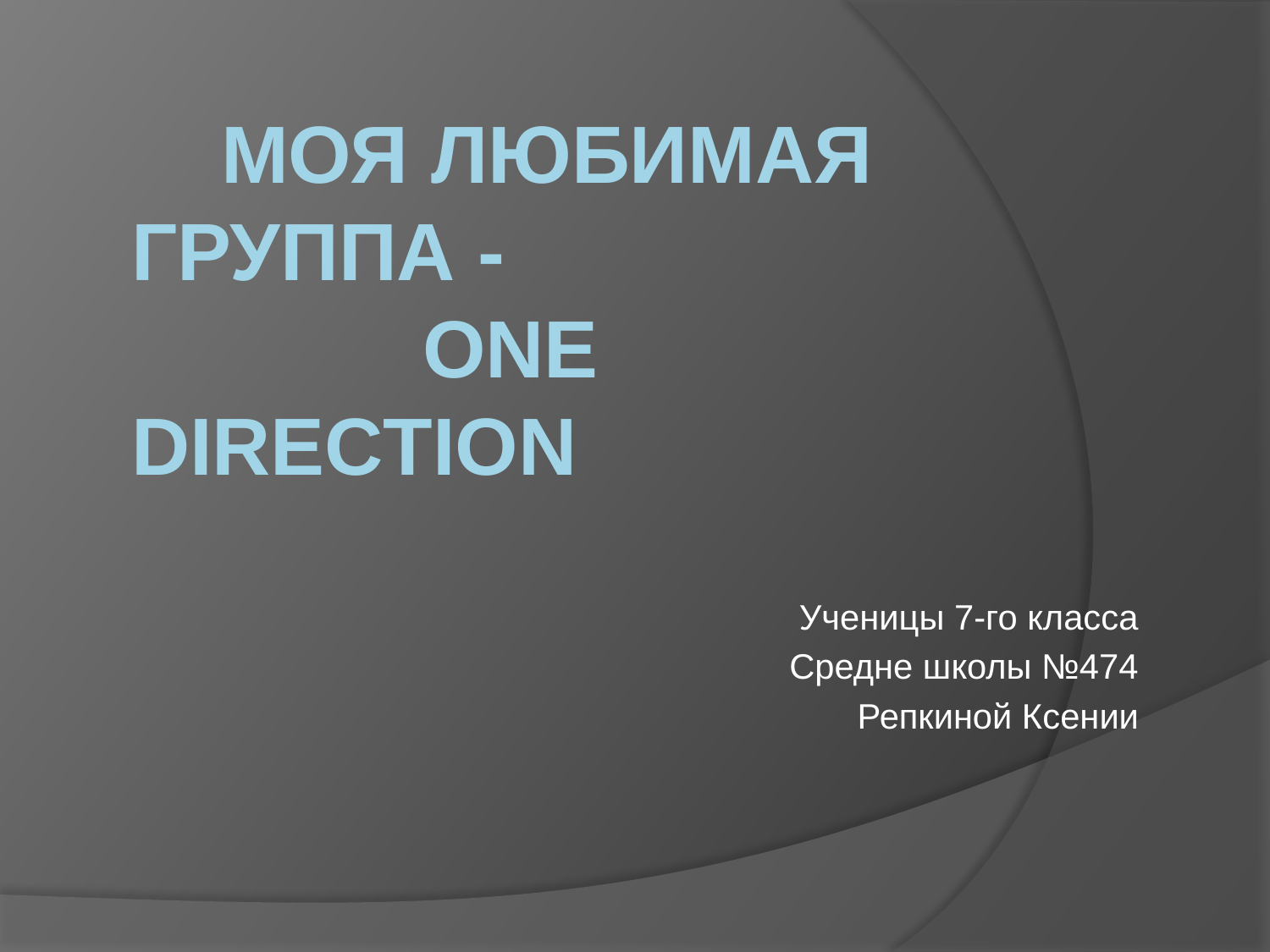

# Моя любимая группа - One Direction
Ученицы 7-го класса
Средне школы №474
Репкиной Ксении